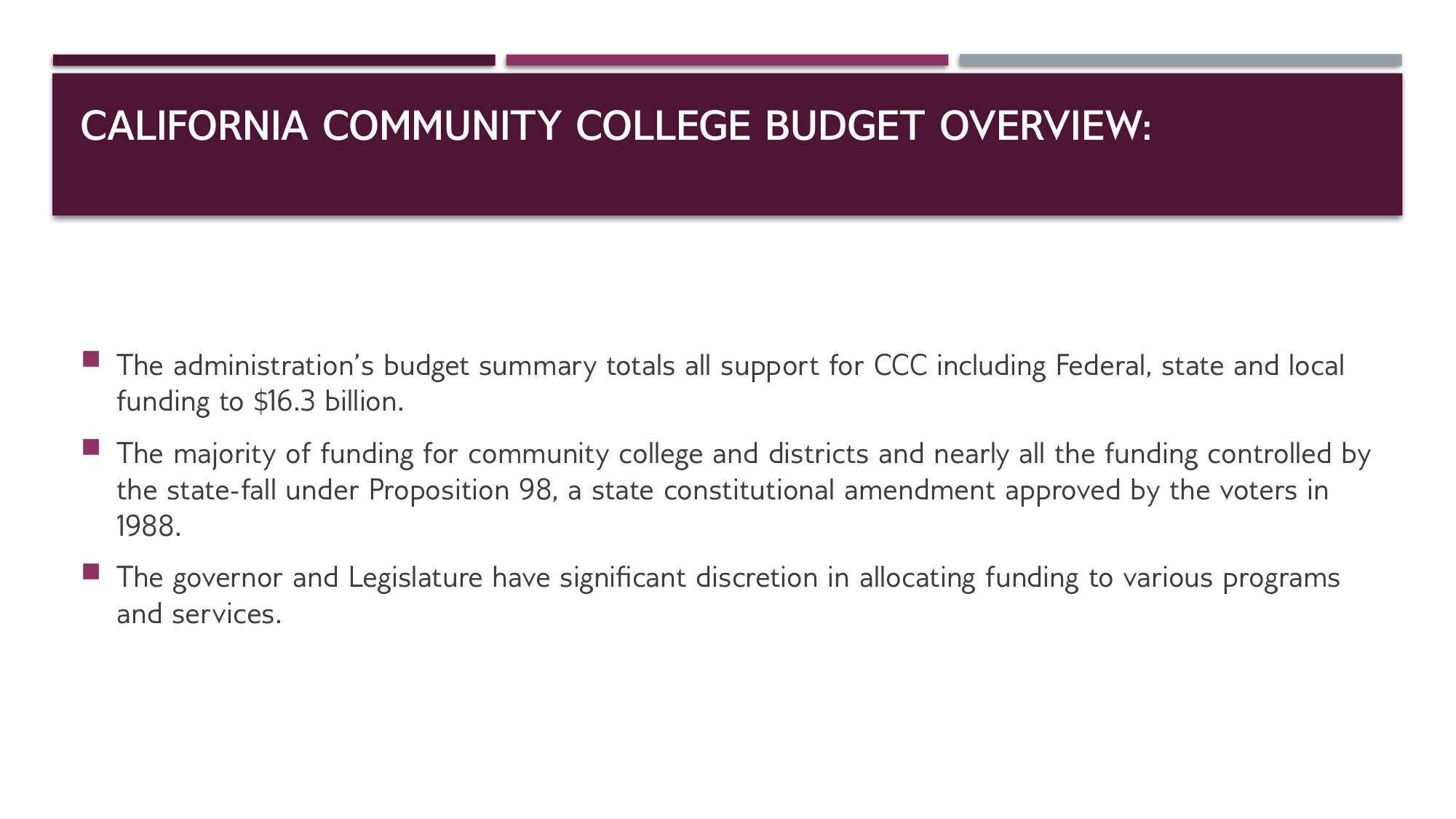

# California Community College Budget Overview:
The administration’s budget summary totals all support for CCC including Federal, state and local funding to $16.3 billion.
The majority of funding for community college and districts and nearly all the funding controlled by the state-fall under Proposition 98, a state constitutional amendment approved by the voters in 1988.
The governor and Legislature have significant discretion in allocating funding to various programs and services.